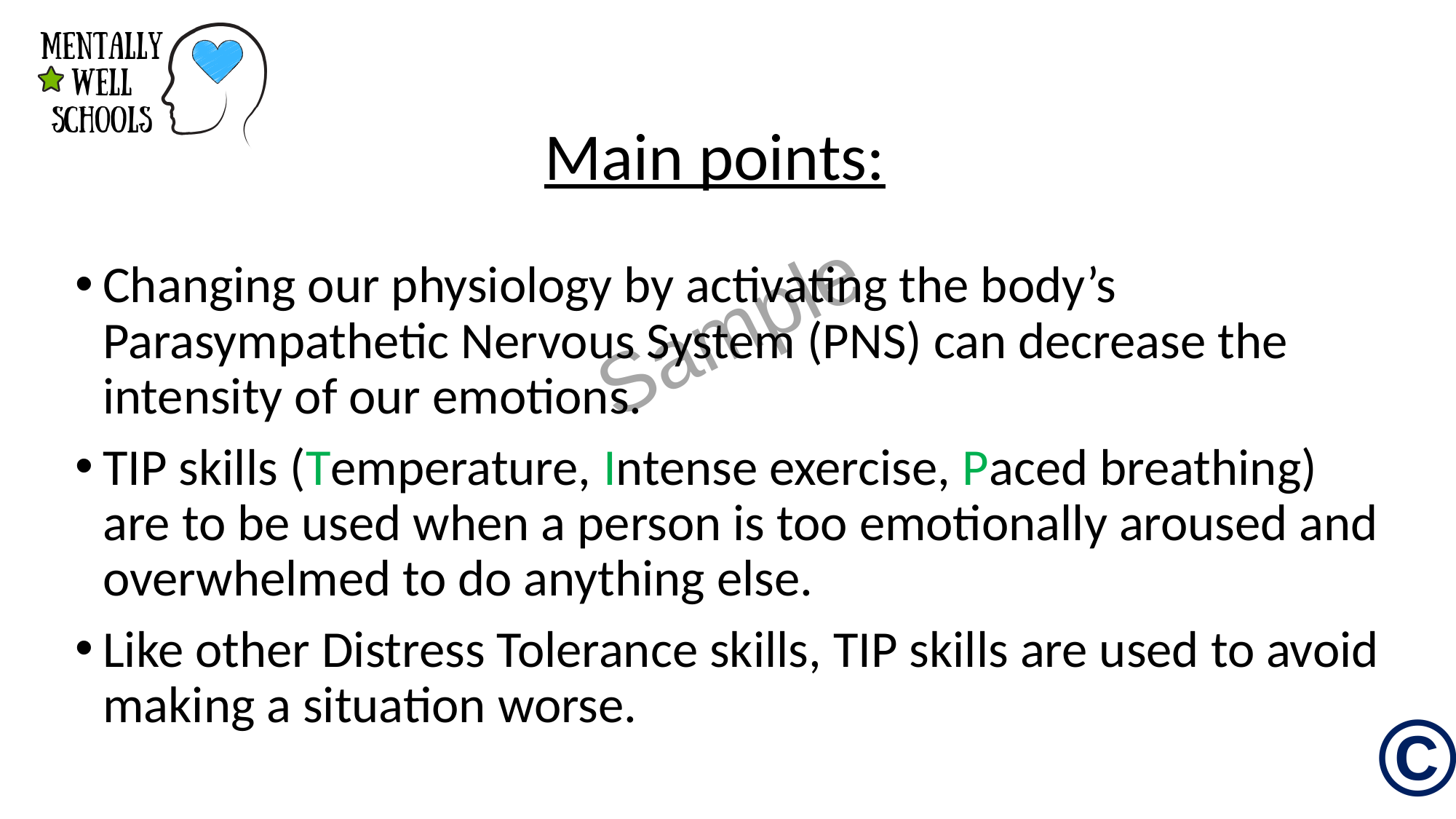

# Main points:
Changing our physiology by activating the body’s Parasympathetic Nervous System (PNS) can decrease the intensity of our emotions.
TIP skills (Temperature, Intense exercise, Paced breathing) are to be used when a person is too emotionally aroused and overwhelmed to do anything else.
Like other Distress Tolerance skills, TIP skills are used to avoid making a situation worse.